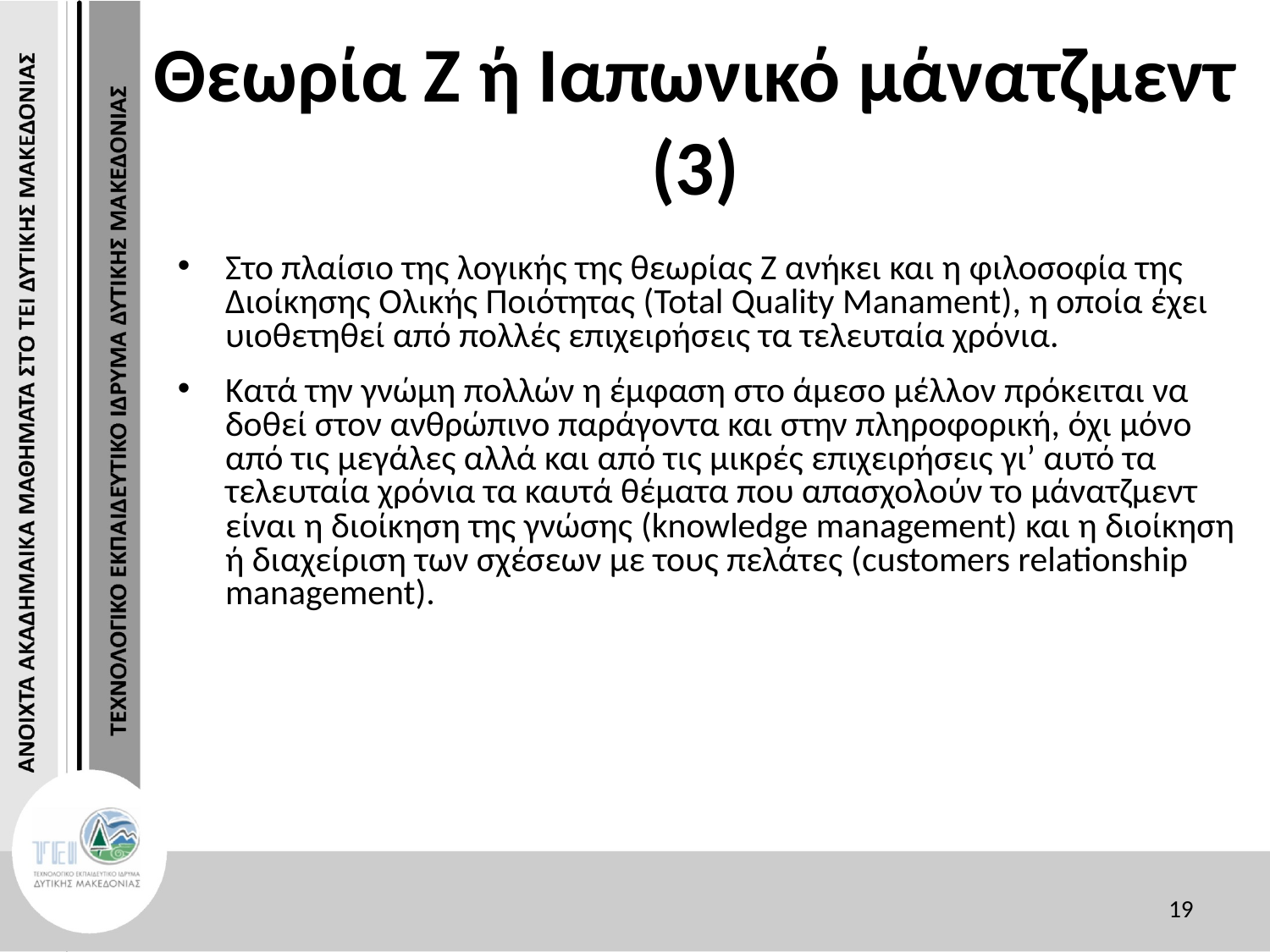

# Θεωρία Ζ ή Ιαπωνικό μάνατζμεντ (3)
Στο πλαίσιο της λογικής της θεωρίας Ζ ανήκει και η φιλοσοφία της Διοίκησης Ολικής Ποιότητας (Total Quality Manament), η οποία έχει υιοθετηθεί από πολλές επιχειρήσεις τα τελευταία χρόνια.
Κατά την γνώμη πολλών η έμφαση στο άμεσο μέλλον πρόκειται να δοθεί στον ανθρώπινο παράγοντα και στην πληροφορική, όχι μόνο από τις μεγάλες αλλά και από τις μικρές επιχειρήσεις γι’ αυτό τα τελευταία χρόνια τα καυτά θέματα που απασχολούν το μάνατζμεντ είναι η διοίκηση της γνώσης (knowledge management) και η διοίκηση ή διαχείριση των σχέσεων με τους πελάτες (customers relationship management).
19